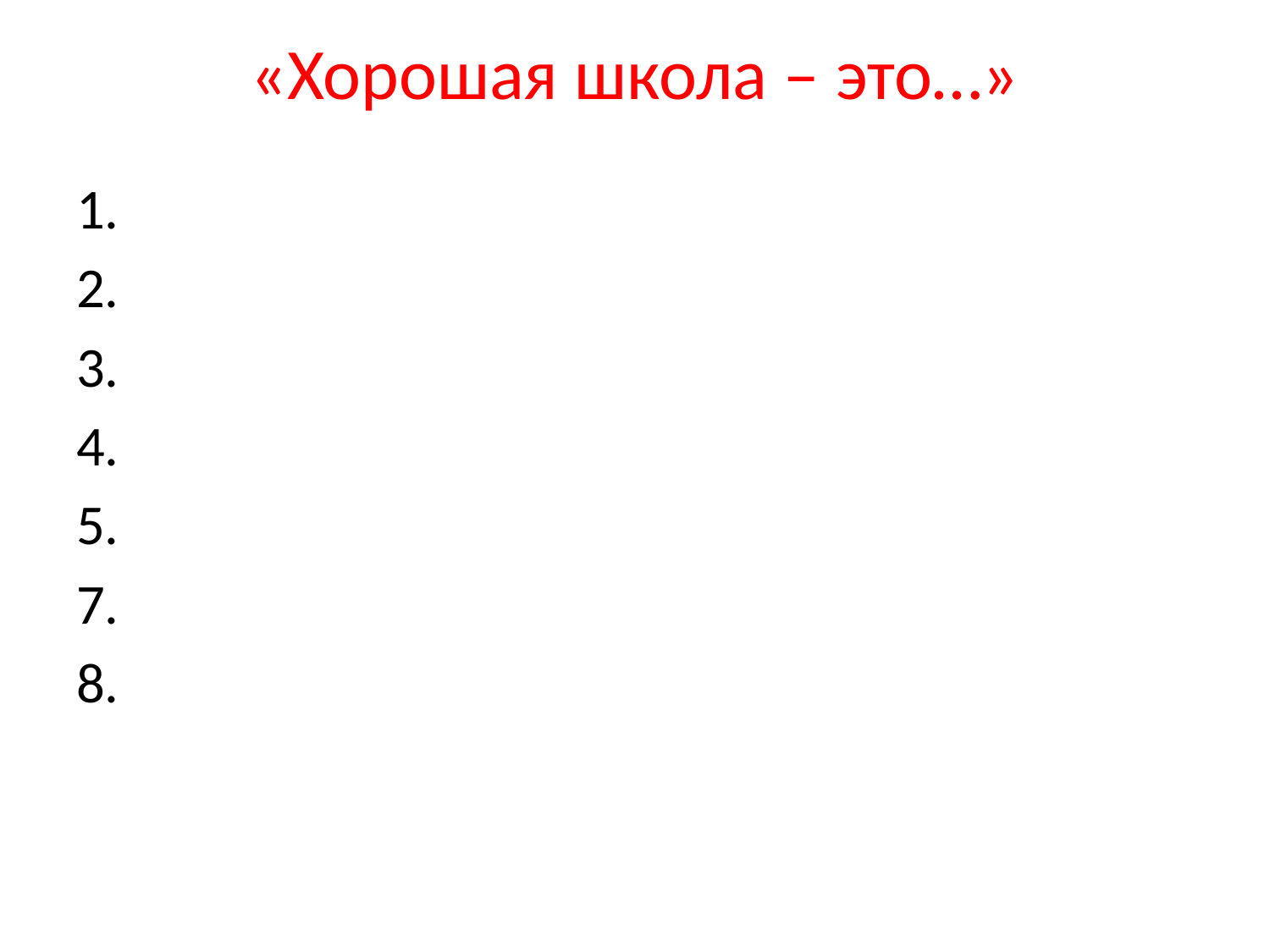

# «Хорошая школа – это…»
1.
2.
3.
4.
5.
7.
8.